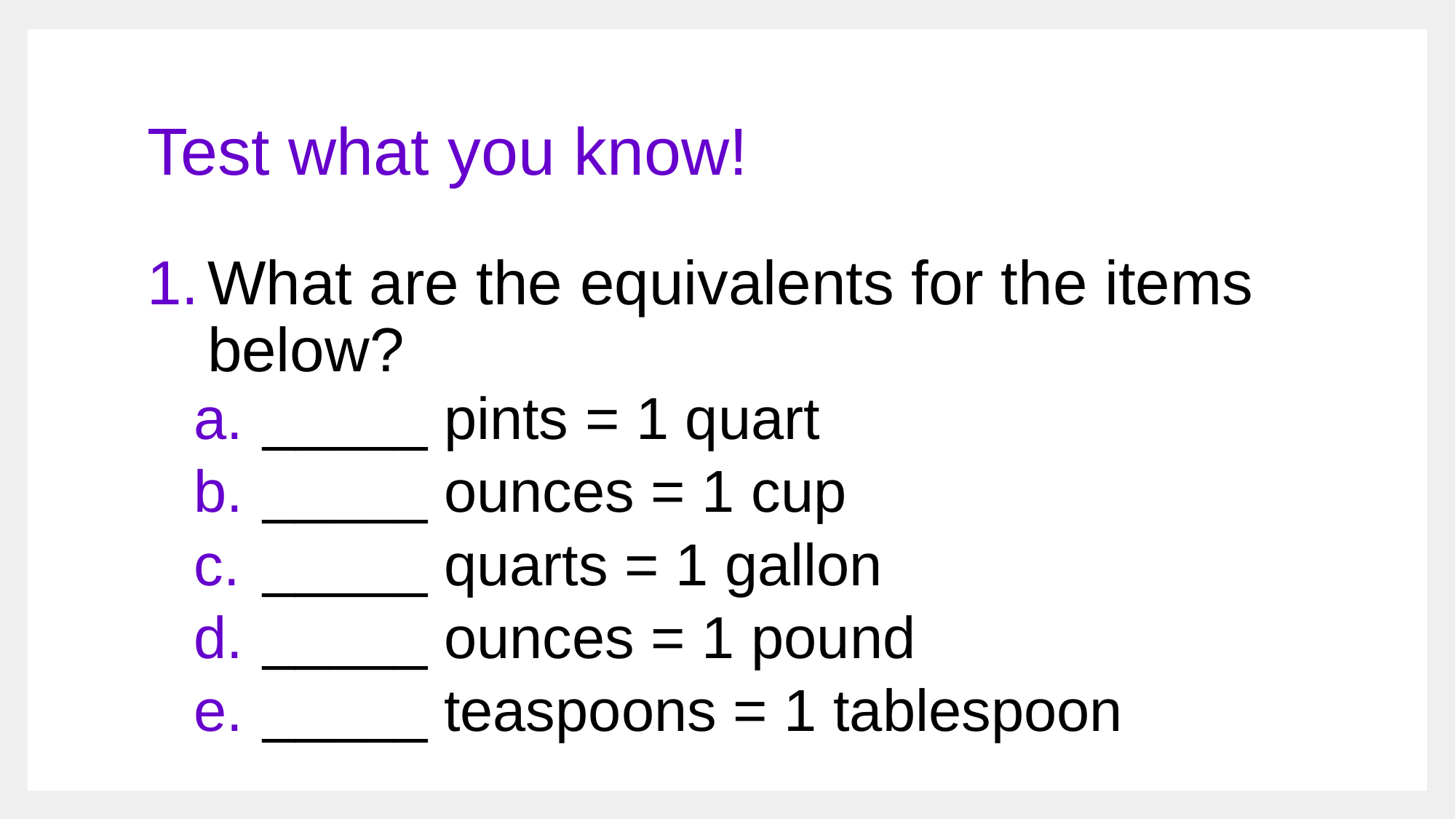

# Test what you know!
What are the equivalents for the items below?
_____ pints = 1 quart
_____ ounces = 1 cup
_____ quarts = 1 gallon
_____ ounces = 1 pound
_____ teaspoons = 1 tablespoon